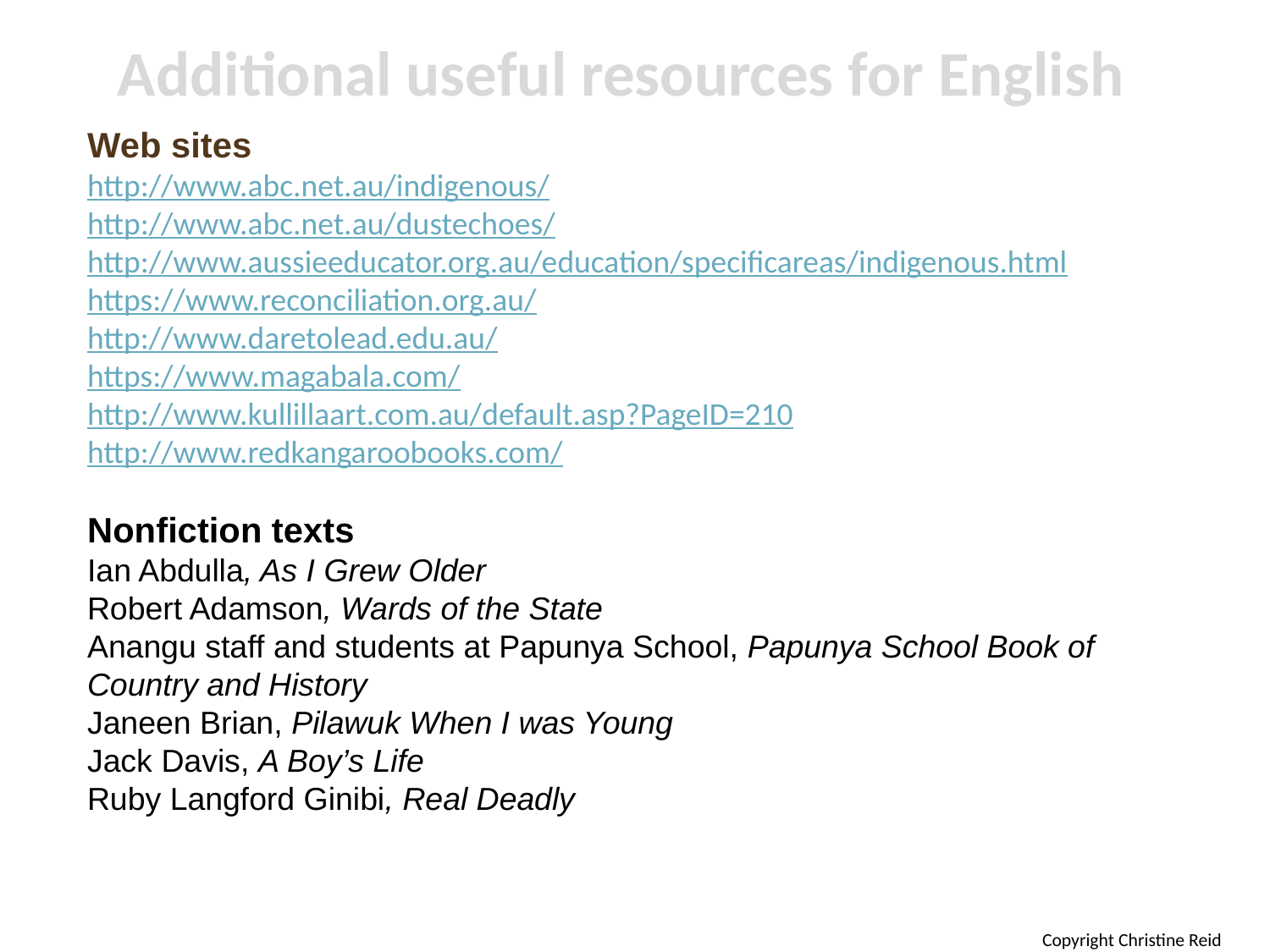

Additional useful resources for English
Web sites
http://www.abc.net.au/indigenous/
http://www.abc.net.au/dustechoes/
http://www.aussieeducator.org.au/education/specificareas/indigenous.html
https://www.reconciliation.org.au/
http://www.daretolead.edu.au/
https://www.magabala.com/
http://www.kullillaart.com.au/default.asp?PageID=210
http://www.redkangaroobooks.com/

Nonfiction texts
Ian Abdulla, As I Grew Older
Robert Adamson, Wards of the State
Anangu staff and students at Papunya School, Papunya School Book of Country and History
Janeen Brian, Pilawuk When I was Young
Jack Davis, A Boy’s Life
Ruby Langford Ginibi, Real Deadly

Copyright Christine Reid